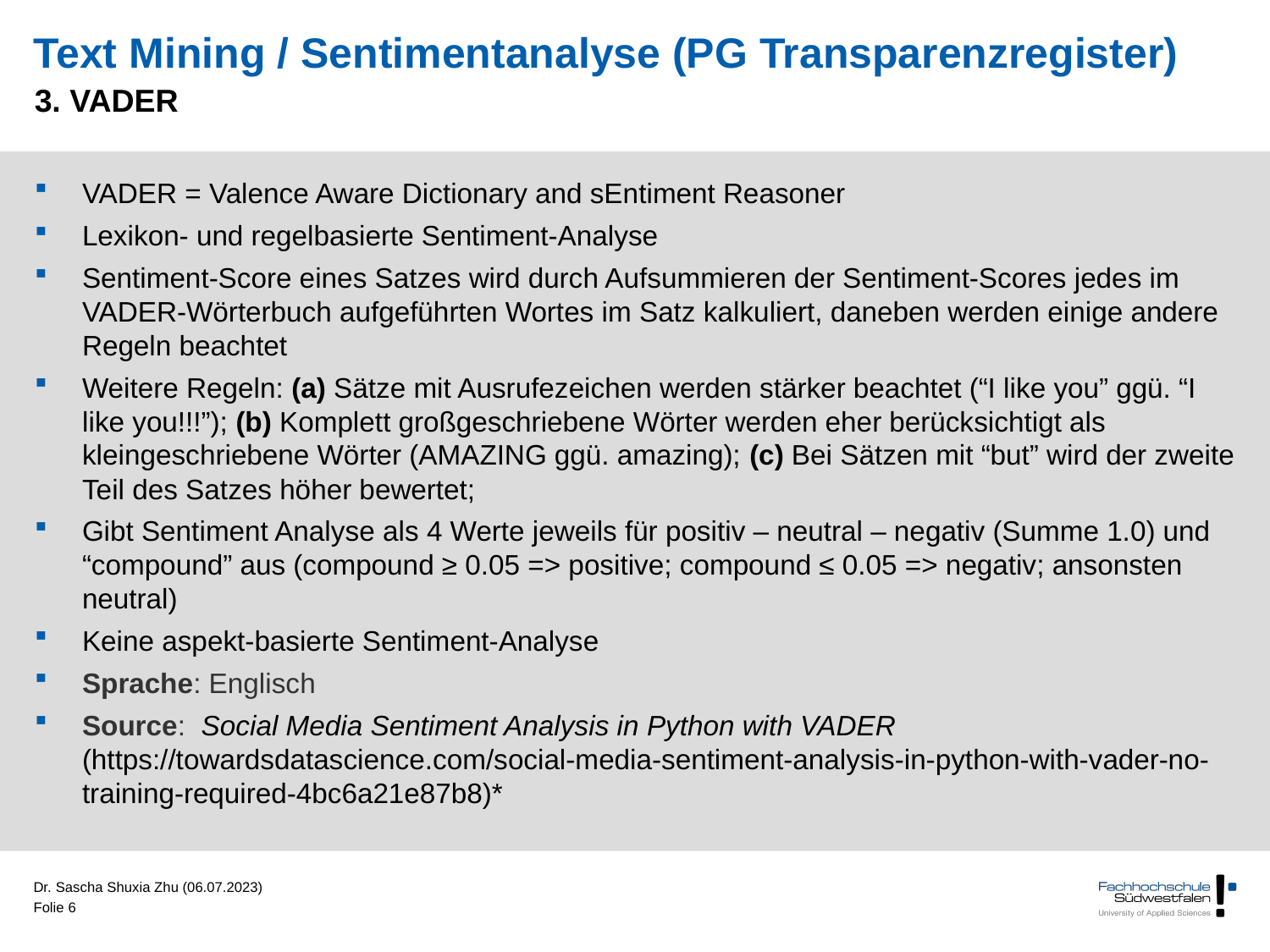

# Text Mining / Sentimentanalyse (PG Transparenzregister)
3. VADER
VADER = Valence Aware Dictionary and sEntiment Reasoner
Lexikon- und regelbasierte Sentiment-Analyse
Sentiment-Score eines Satzes wird durch Aufsummieren der Sentiment-Scores jedes im VADER-Wörterbuch aufgeführten Wortes im Satz kalkuliert, daneben werden einige andere Regeln beachtet
Weitere Regeln: (a) Sätze mit Ausrufezeichen werden stärker beachtet (“I like you” ggü. “I like you!!!”); (b) Komplett großgeschriebene Wörter werden eher berücksichtigt als kleingeschriebene Wörter (AMAZING ggü. amazing); (c) Bei Sätzen mit “but” wird der zweite Teil des Satzes höher bewertet;
Gibt Sentiment Analyse als 4 Werte jeweils für positiv – neutral – negativ (Summe 1.0) und “compound” aus (compound ≥ 0.05 => positive; compound ≤ 0.05 => negativ; ansonsten neutral)
Keine aspekt-basierte Sentiment-Analyse
Sprache: Englisch
Source:  Social Media Sentiment Analysis in Python with VADER (https://towardsdatascience.com/social-media-sentiment-analysis-in-python-with-vader-no-training-required-4bc6a21e87b8)*

Dr. Sascha Shuxia Zhu (06.07.2023)